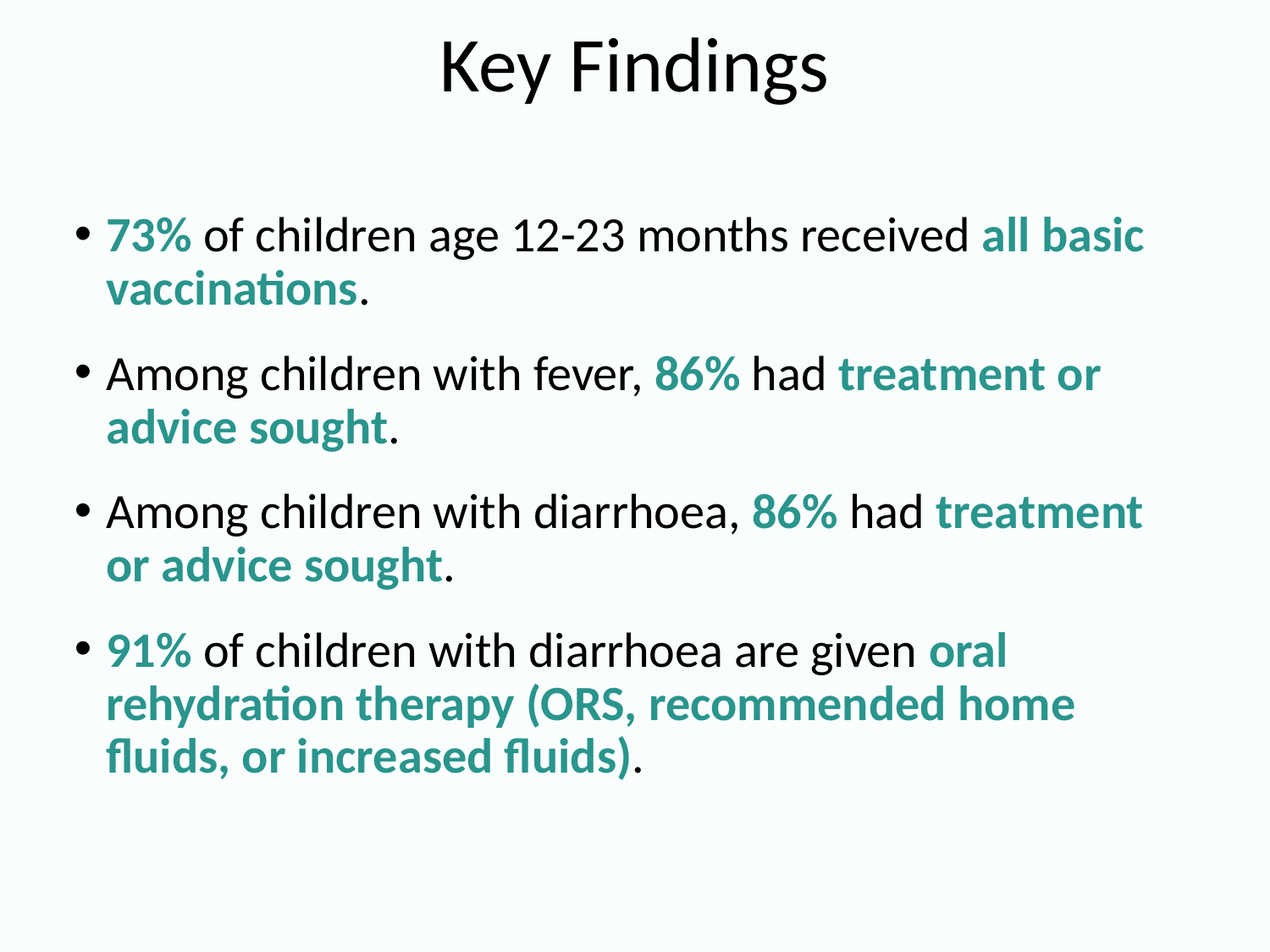

# Key Findings
73% of children age 12-23 months received all basic vaccinations.
Among children with fever, 86% had treatment or advice sought.
Among children with diarrhoea, 86% had treatment or advice sought.
91% of children with diarrhoea are given oral rehydration therapy (ORS, recommended home fluids, or increased fluids).